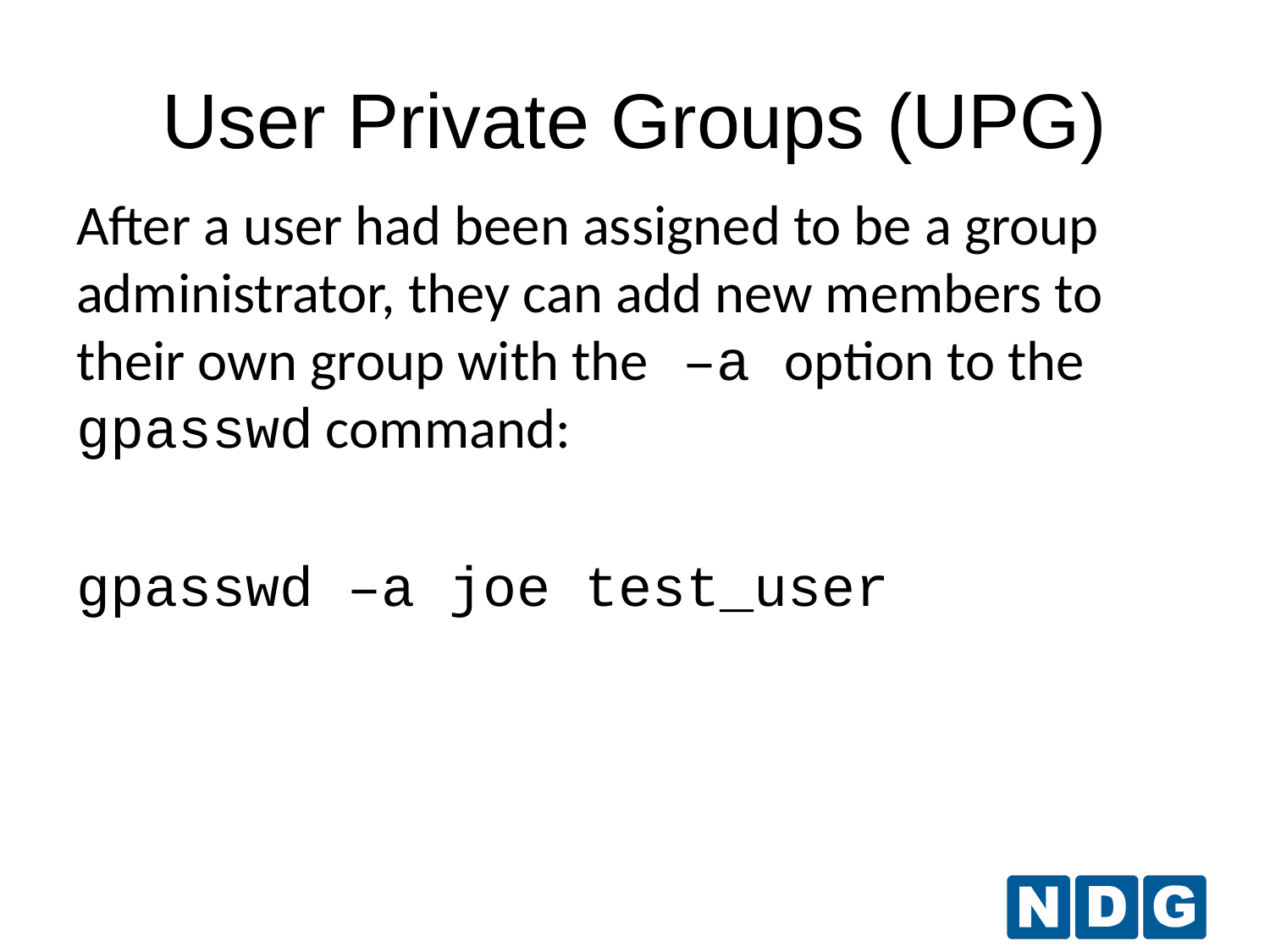

User Private Groups (UPG)
After a user had been assigned to be a group administrator, they can add new members to their own group with the –a option to the gpasswd command:

gpasswd –a joe test_user